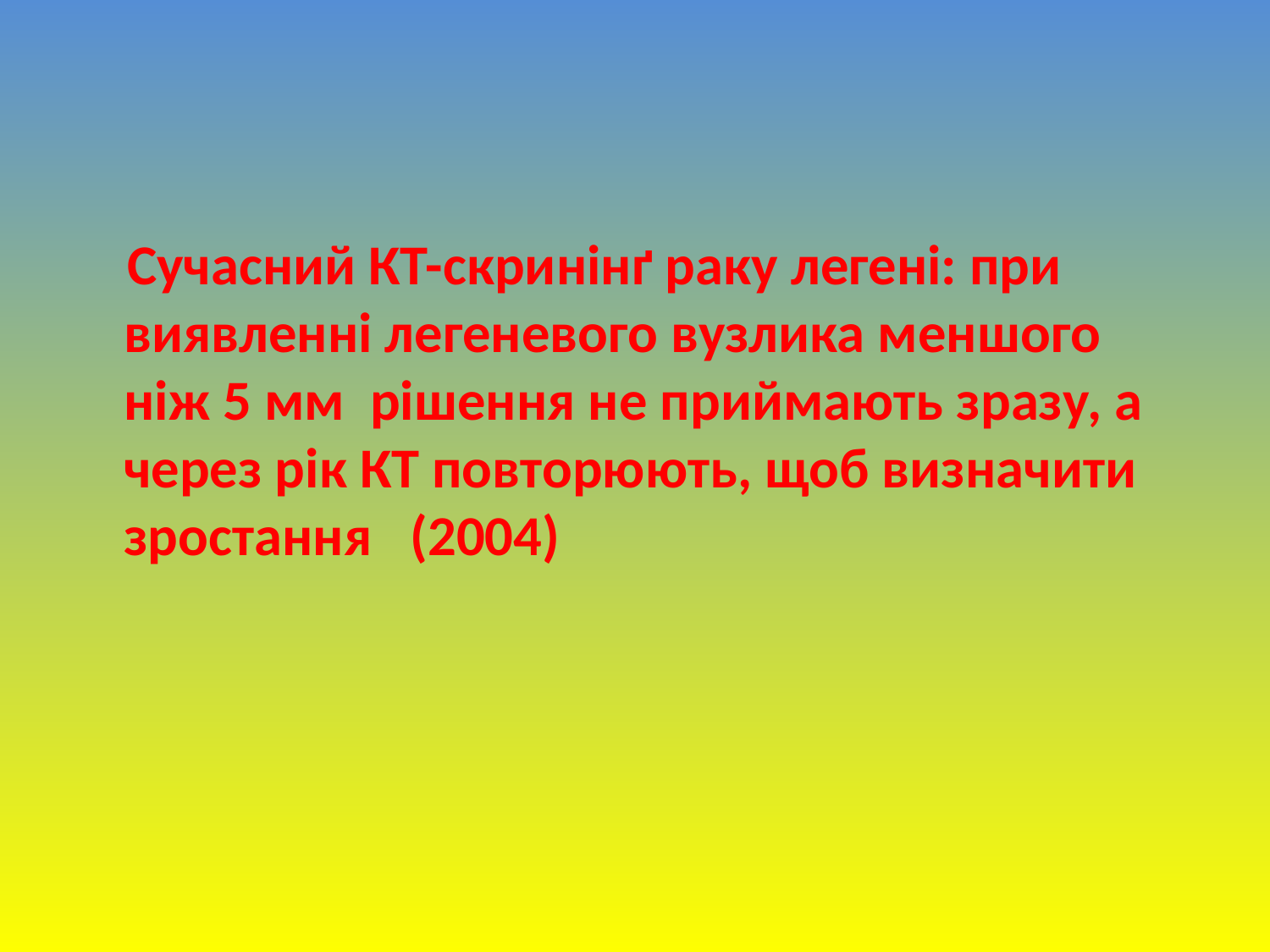

Сучасний КТ-скринінґ раку легені: при виявленні легеневого вузлика меншого ніж 5 мм  рішення не приймають зразу, а через рік КТ повторюють, щоб визначити зростання   (2004)